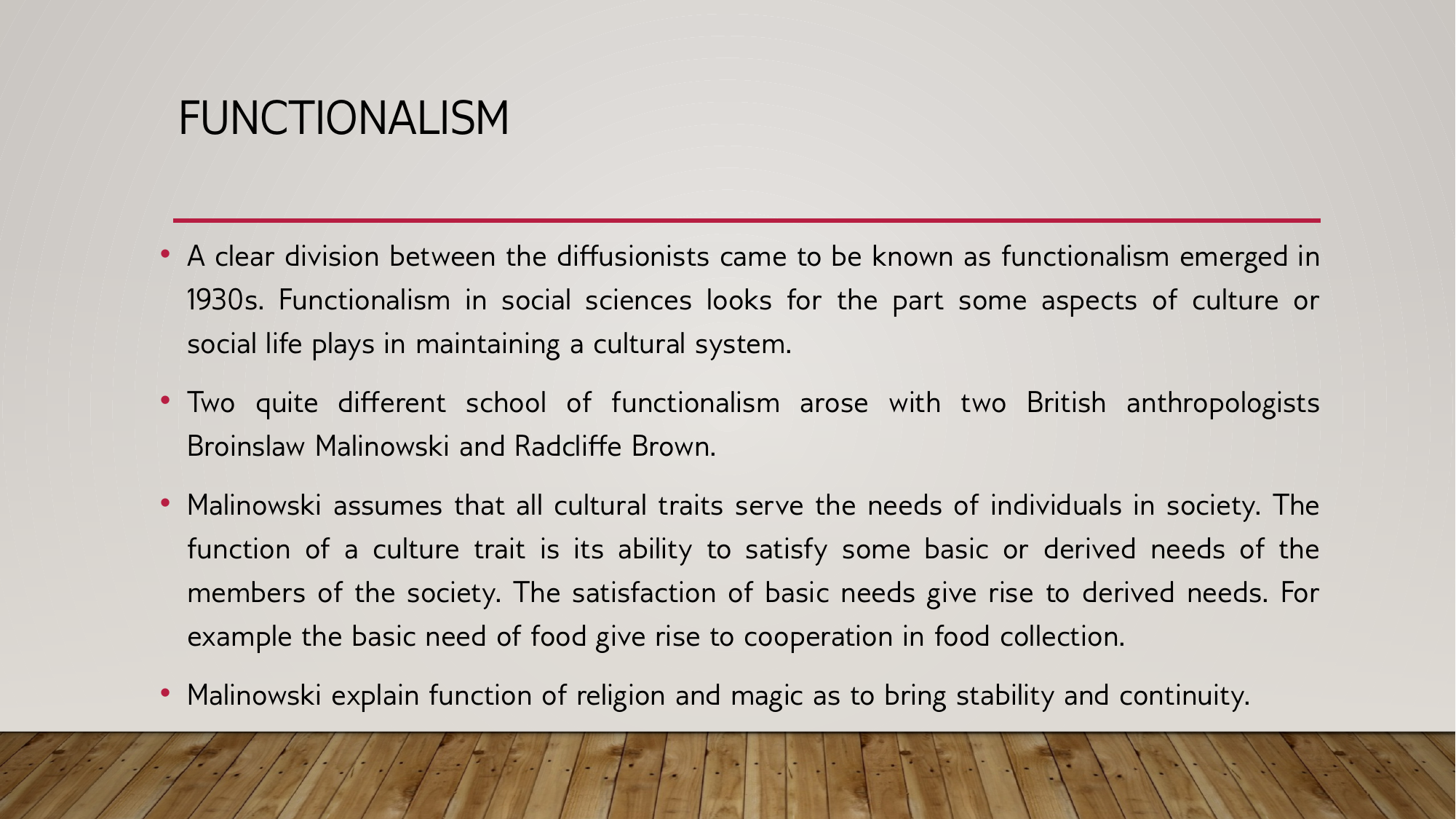

# functionalism
A clear division between the diffusionists came to be known as functionalism emerged in 1930s. Functionalism in social sciences looks for the part some aspects of culture or social life plays in maintaining a cultural system.
Two quite different school of functionalism arose with two British anthropologists Broinslaw Malinowski and Radcliffe Brown.
Malinowski assumes that all cultural traits serve the needs of individuals in society. The function of a culture trait is its ability to satisfy some basic or derived needs of the members of the society. The satisfaction of basic needs give rise to derived needs. For example the basic need of food give rise to cooperation in food collection.
Malinowski explain function of religion and magic as to bring stability and continuity.